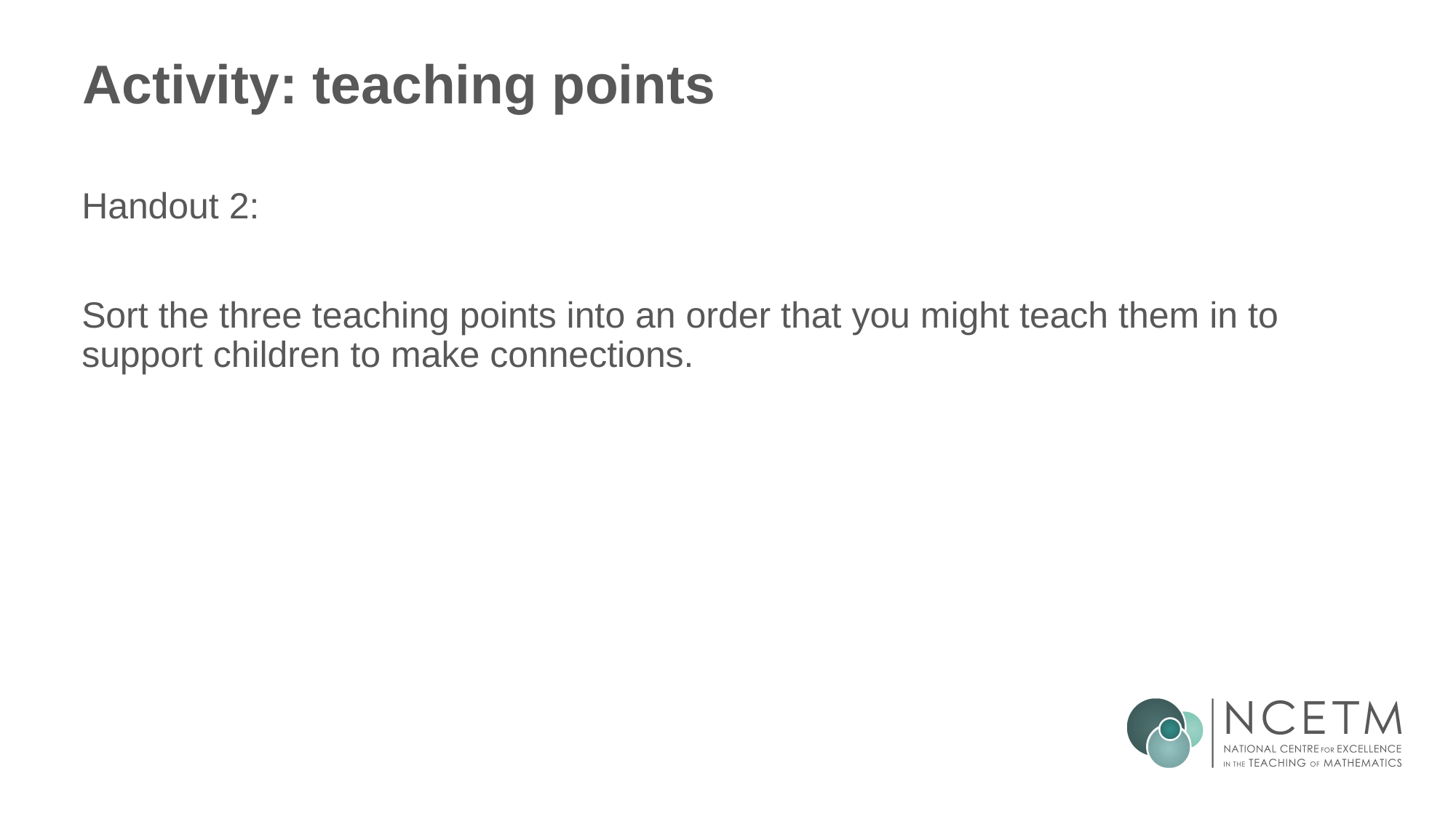

# Activity: teaching points
Handout 2:

Sort the three teaching points into an order that you might teach them in to support children to make connections.